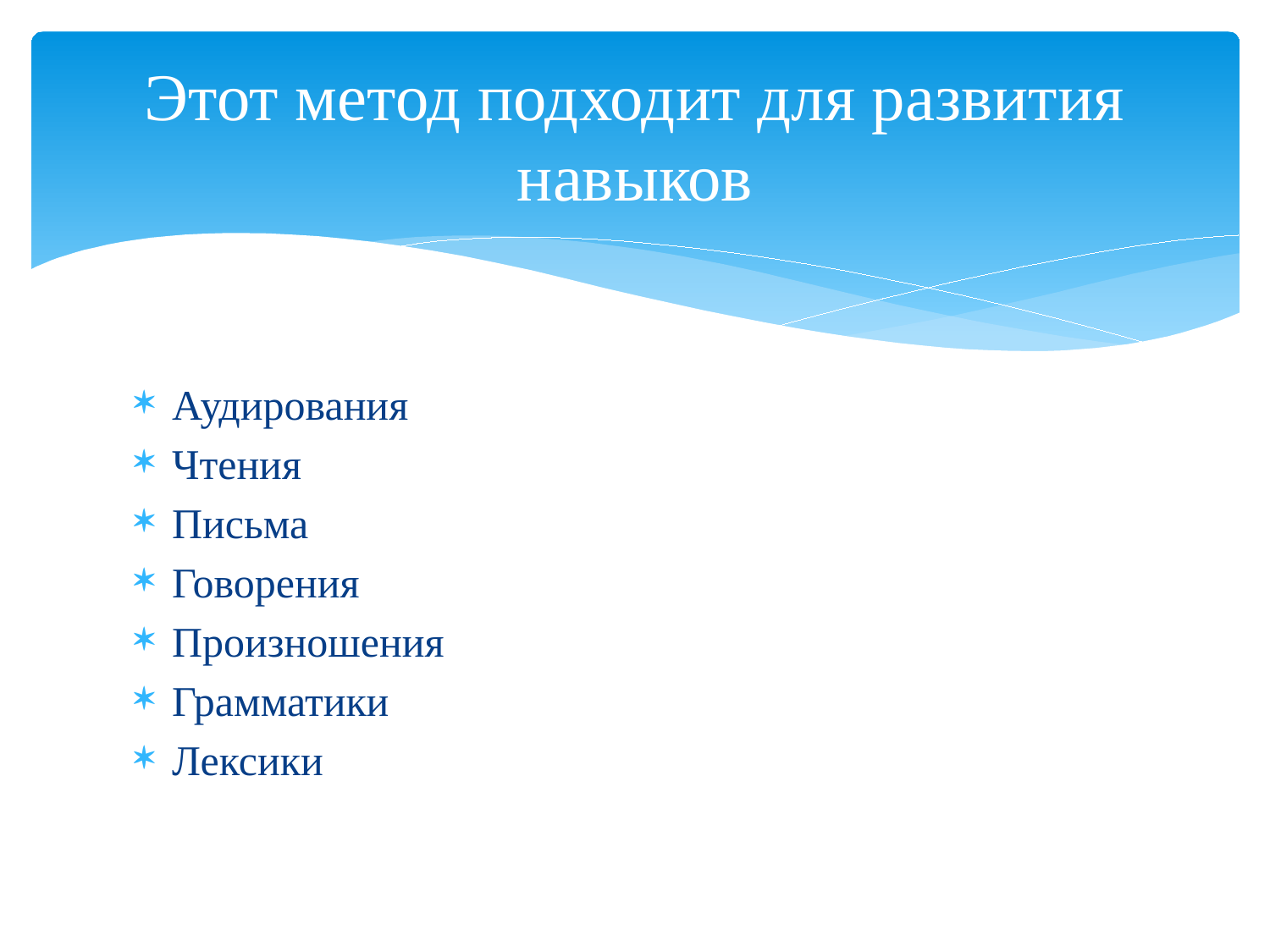

# Этот метод подходит для развития навыков
Аудирования
Чтения
Письма
Говорения
Произношения
Грамматики
Лексики